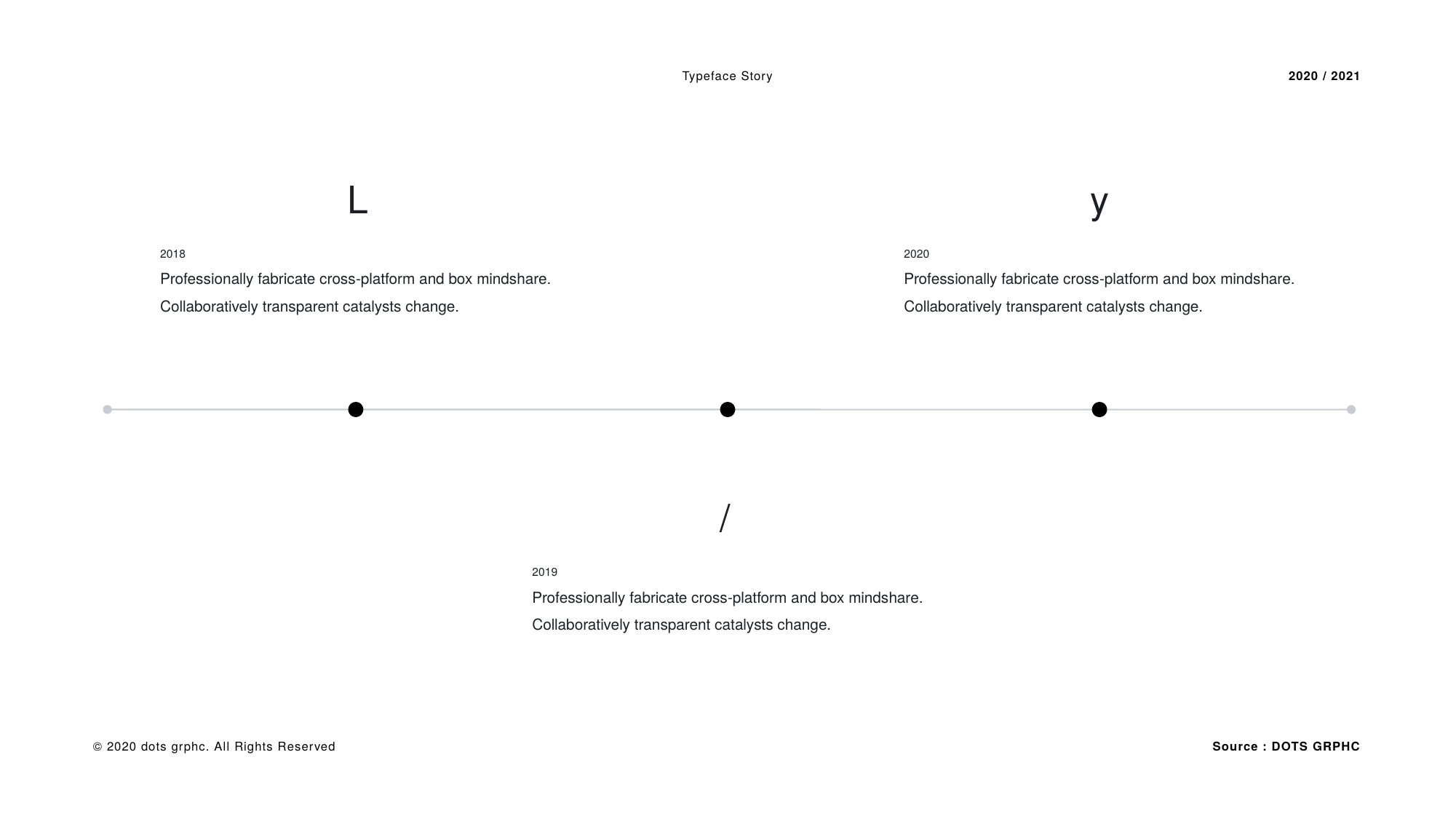

Typeface Story
2020 / 2021
L
y
2018
Professionally fabricate cross-platform and box mindshare.
Collaboratively transparent catalysts change.
2020
Professionally fabricate cross-platform and box mindshare.
Collaboratively transparent catalysts change.

/
2019
Professionally fabricate cross-platform and box mindshare.
Collaboratively transparent catalysts change.
Source : DOTS GRPHC
© 2020 dots grphc. All Rights Reserved